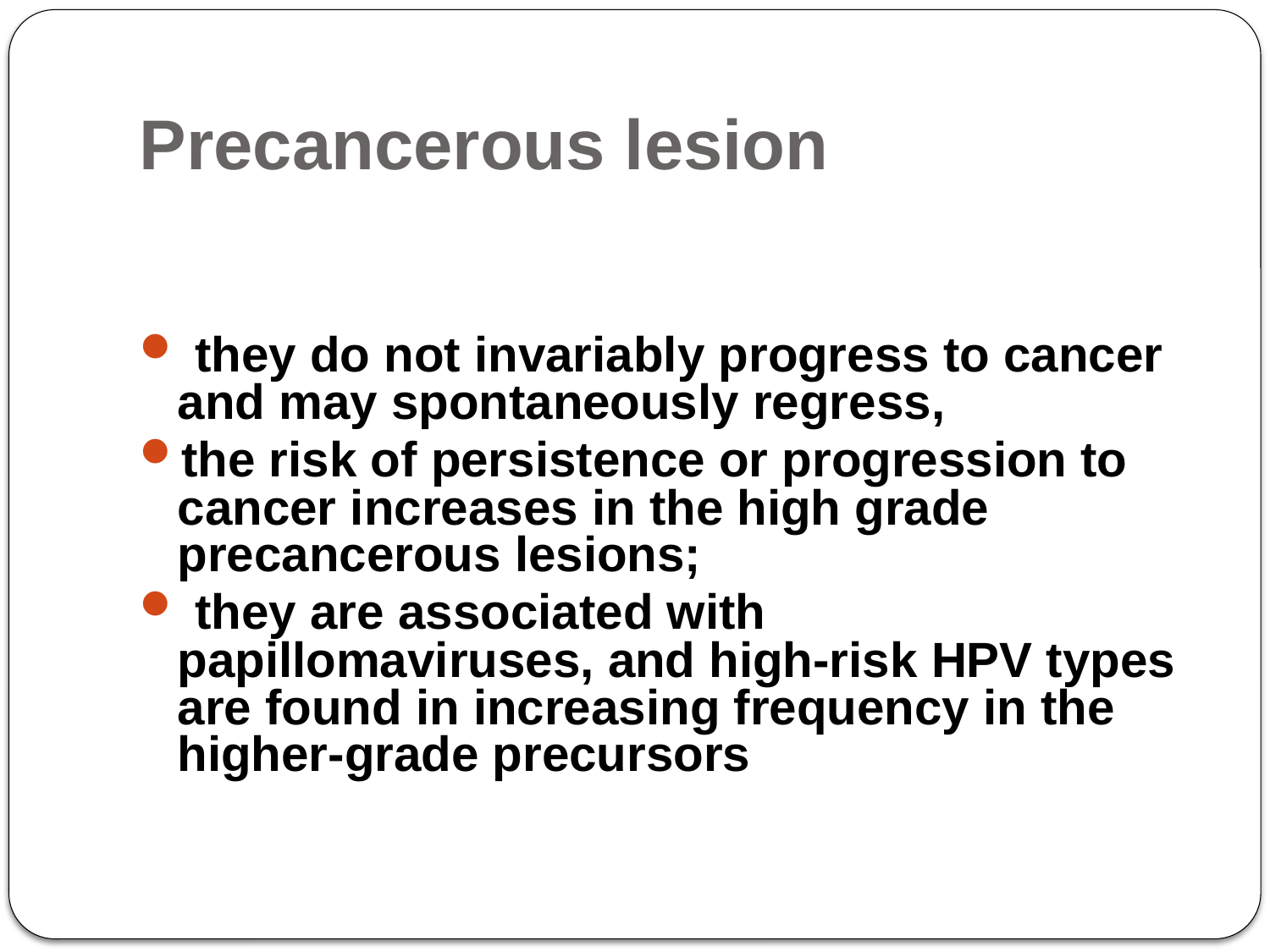

# Precancerous lesion

 they do not invariably progress to cancer and may spontaneously regress,
the risk of persistence or progression to cancer increases in the high grade precancerous lesions;
 they are associated with papillomaviruses, and high-risk HPV types are found in increasing frequency in the higher-grade precursors